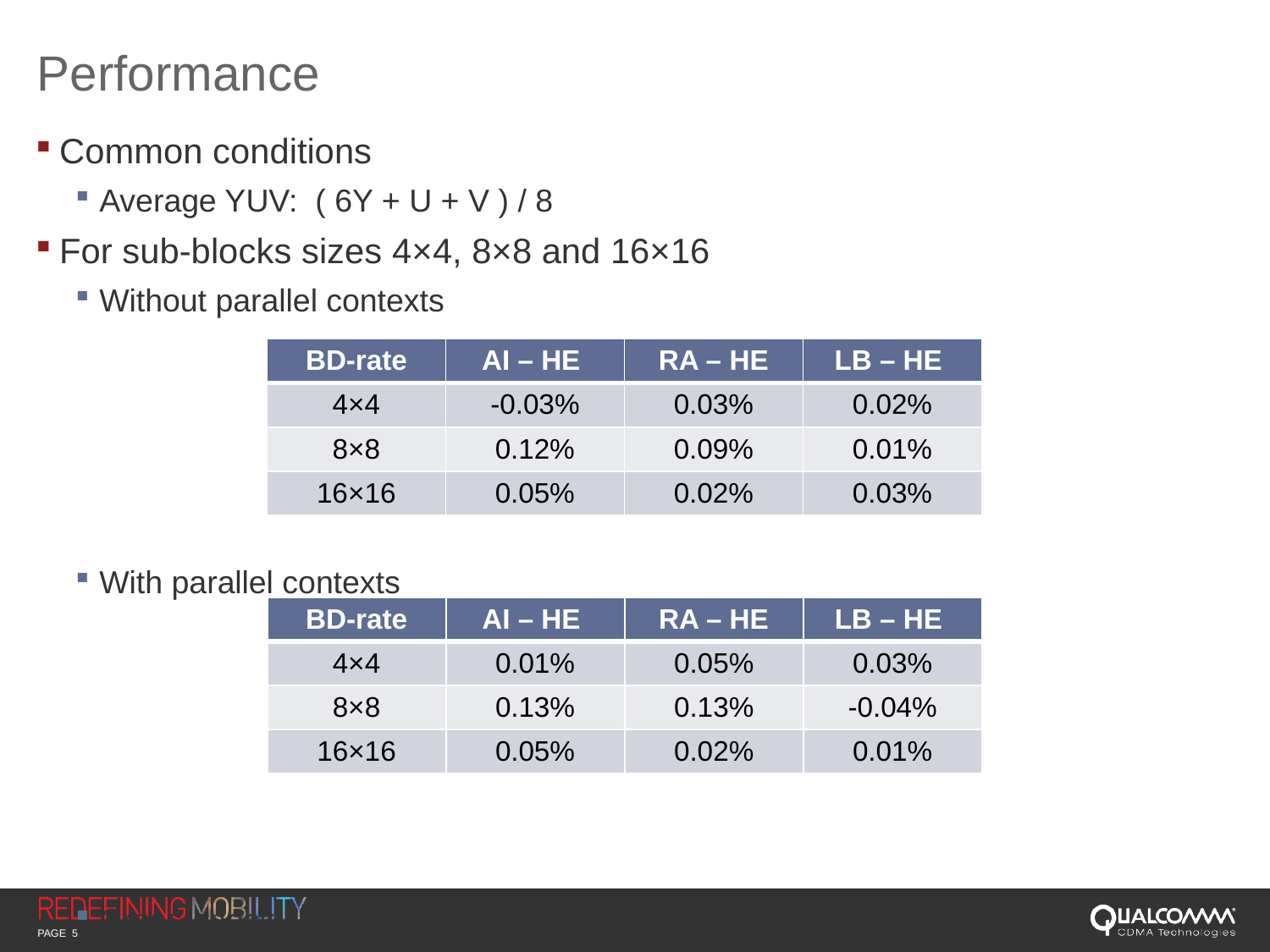

# Performance
Common conditions
Average YUV:  ( 6Y + U + V ) / 8
For sub-blocks sizes 4×4, 8×8 and 16×16
Without parallel contexts

With parallel contexts

Cross-check:  Sony (JCTVC-G302)

| BD-rate | AI – HE | RA – HE | LB – HE |
| --- | --- | --- | --- |
| 4×4 | -0.03% | 0.03% | 0.02% |
| 8×8 | 0.12% | 0.09% | 0.01% |
| 16×16 | 0.05% | 0.02% | 0.03% |
| BD-rate | AI – HE | RA – HE | LB – HE |
| --- | --- | --- | --- |
| 4×4 | 0.01% | 0.05% | 0.03% |
| 8×8 | 0.13% | 0.13% | -0.04% |
| 16×16 | 0.05% | 0.02% | 0.01% |